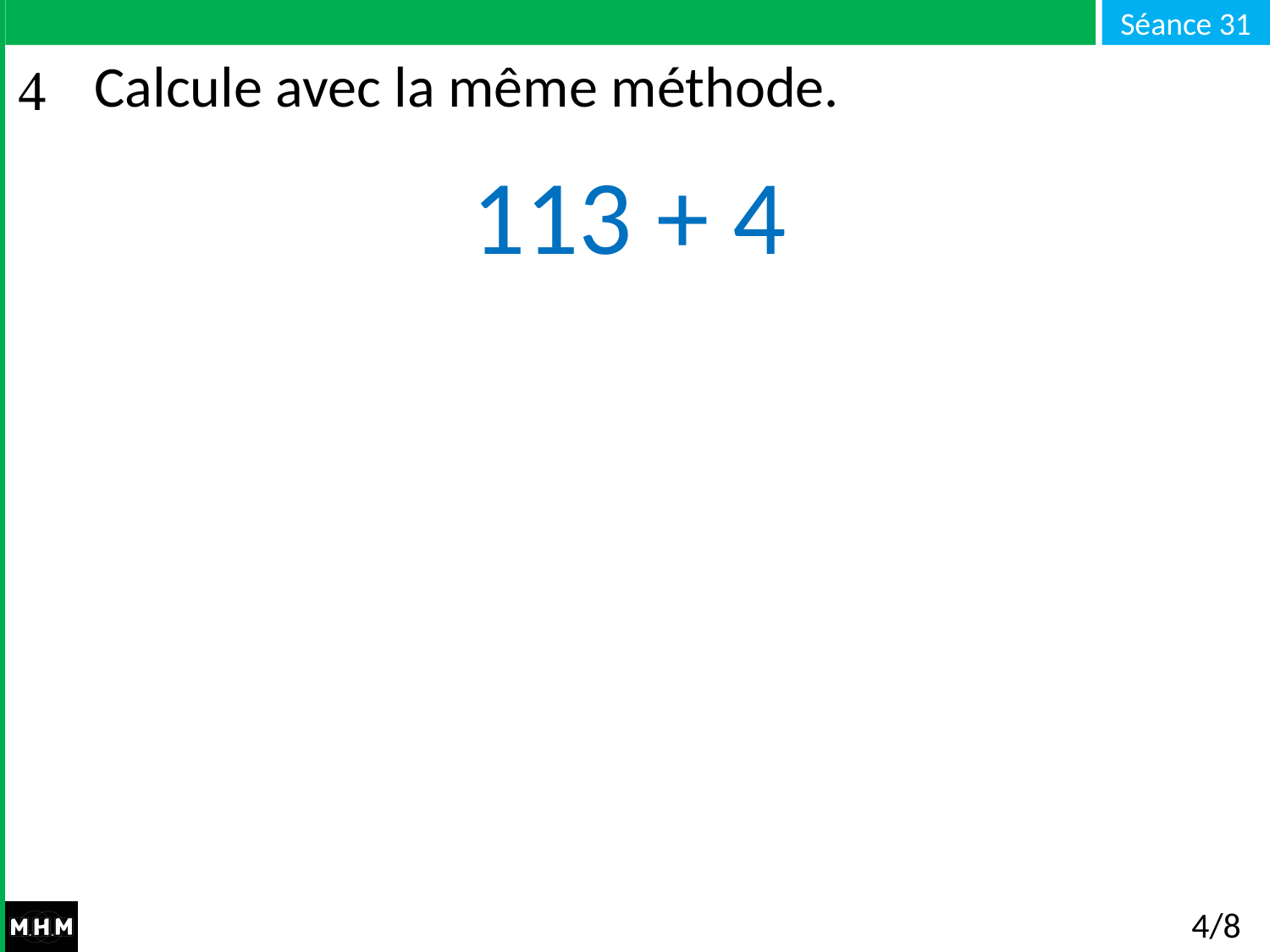

# Calcule avec la même méthode.
113 + 4
4/8